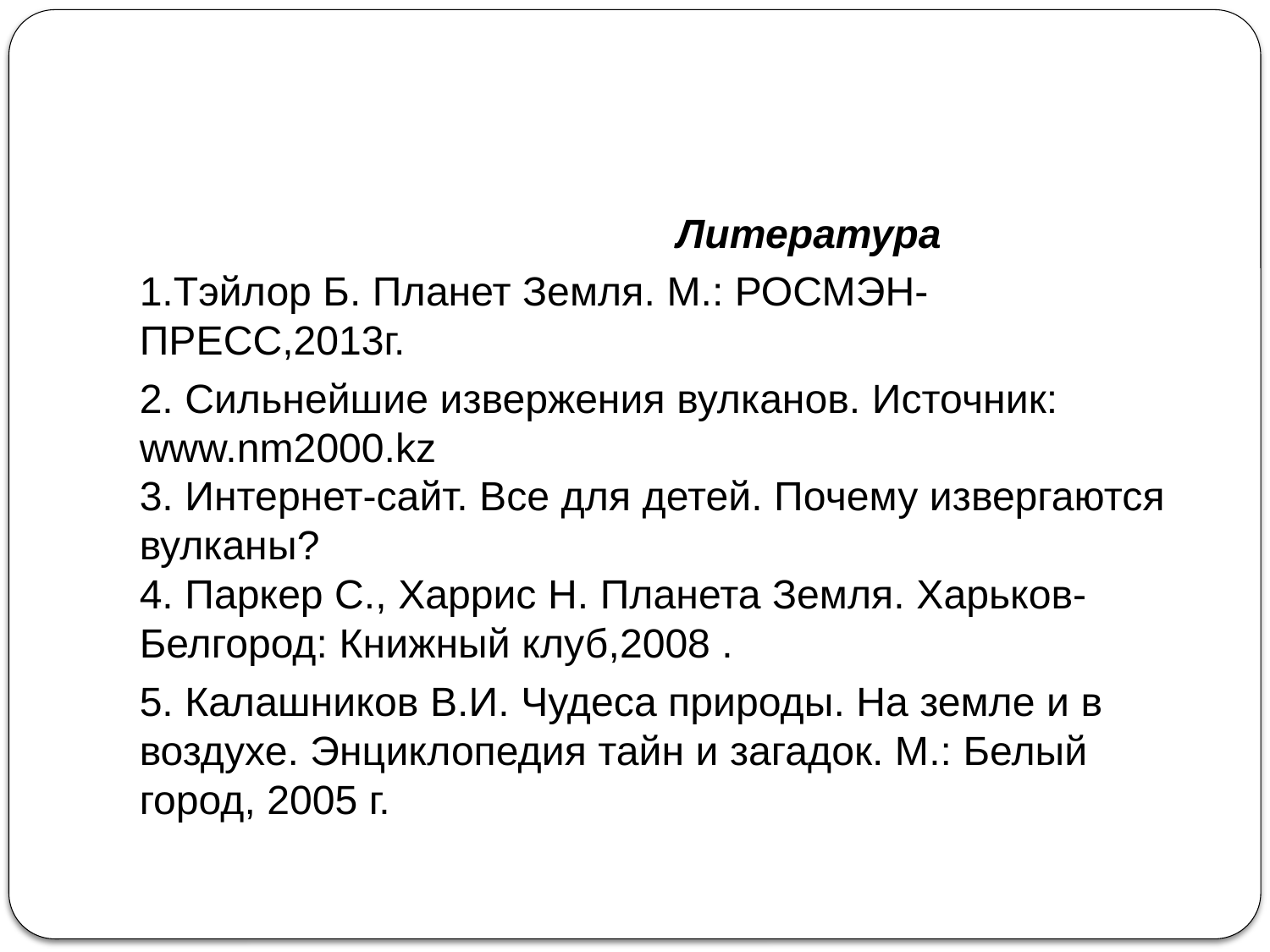

#
                                               Литература
1.Тэйлор Б. Планет Земля. М.: РОСМЭН-ПРЕСС,2013г.
2. Сильнейшие извержения вулканов. Источник: www.nm2000.kz
3. Интернет-сайт. Все для детей. Почему извергаются вулканы?
4. Паркер С., Харрис Н. Планета Земля. Харьков-Белгород: Книжный клуб,2008 .
5. Калашников В.И. Чудеса природы. На земле и в воздухе. Энциклопедия тайн и загадок. М.: Белый город, 2005 г.